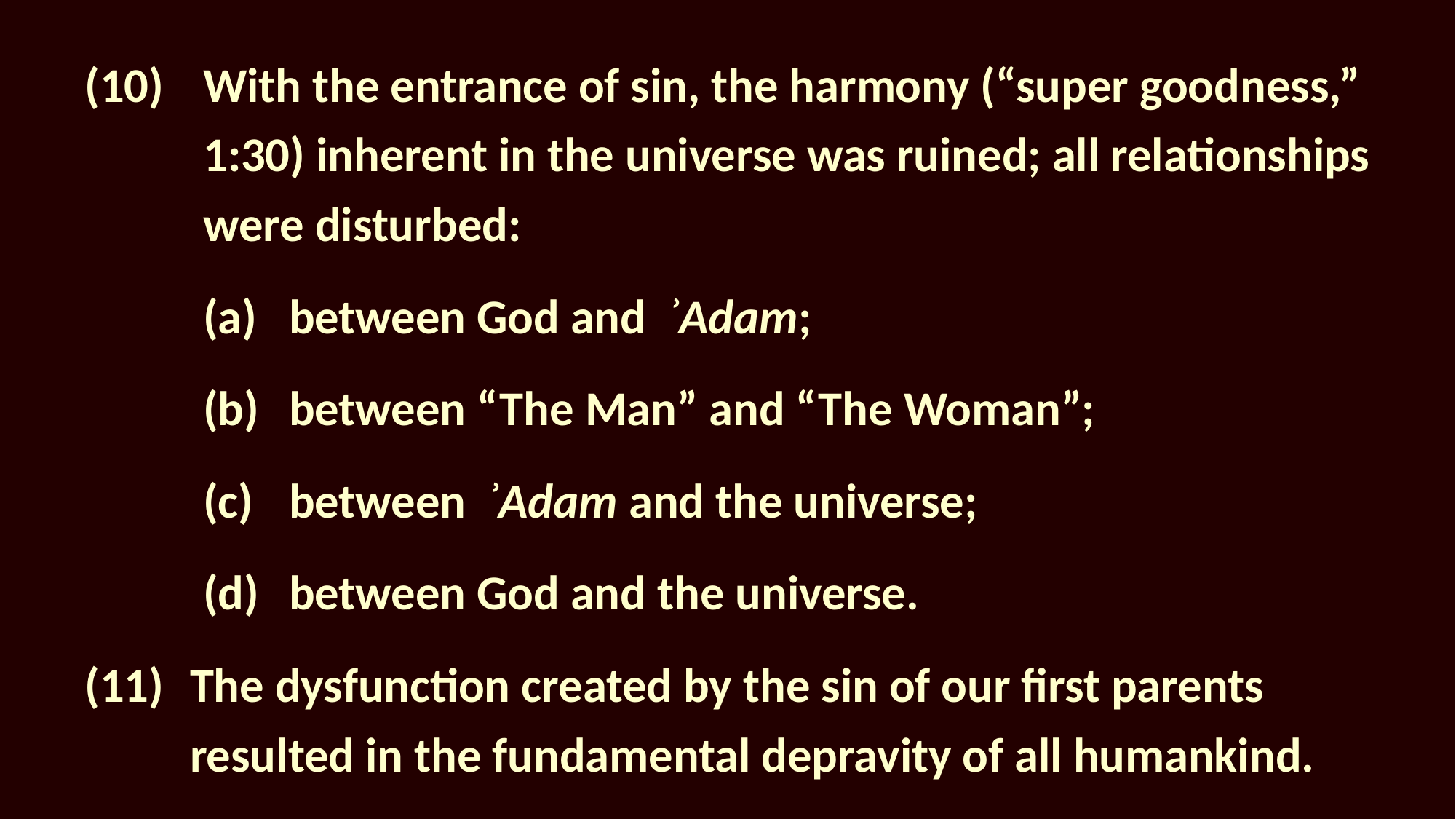

With the entrance of sin, the harmony (“super goodness,” 1:30) inherent in the universe was ruined; all relationships were disturbed:
between God and  ʾAdam;
between “The Man” and “The Woman”;
between  ʾAdam and the universe;
between God and the universe.
(11)	The dysfunction created by the sin of our first parents resulted in the fundamental depravity of all humankind.